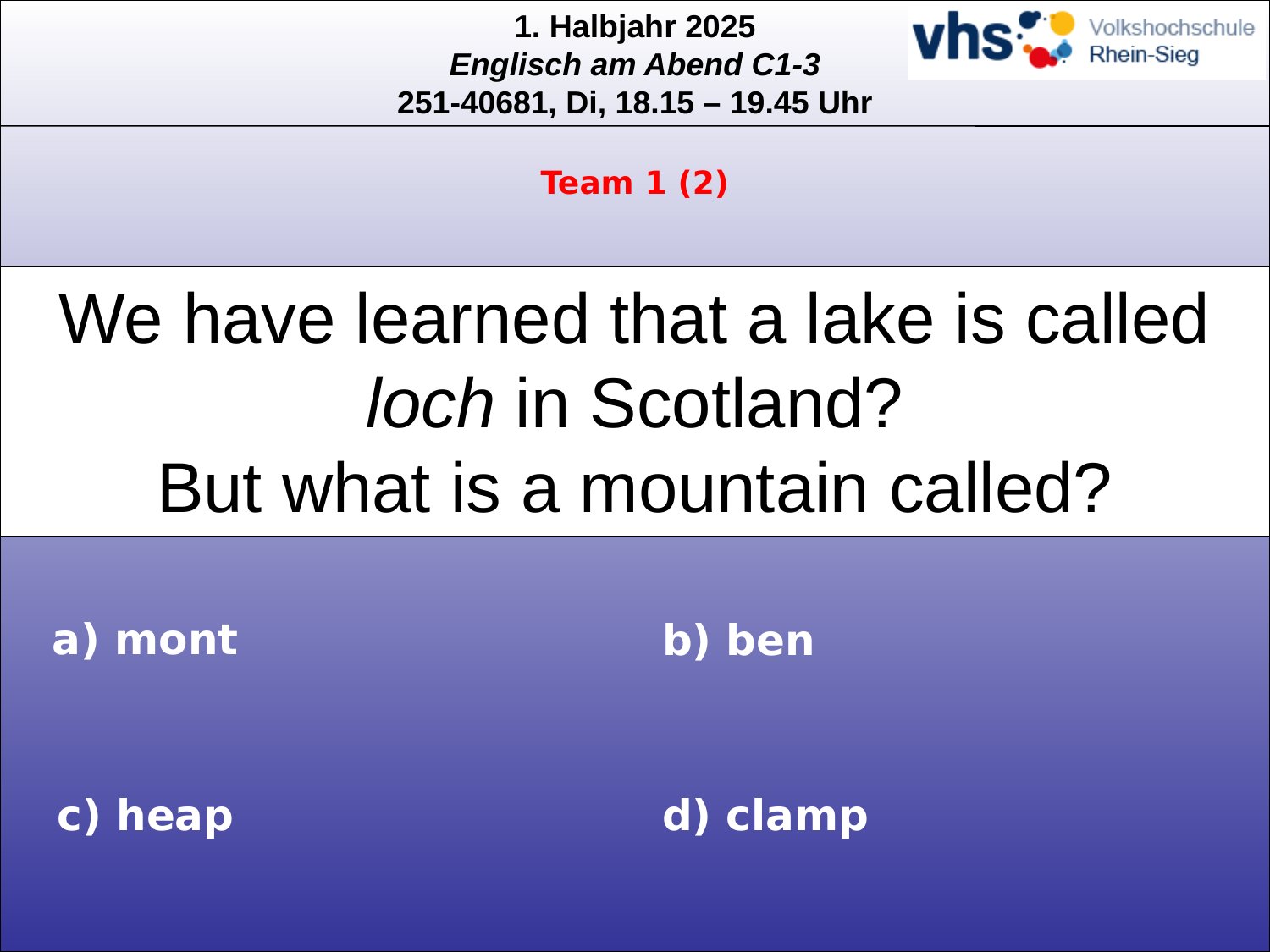

Team 1 (2)
We have learned that a lake is called loch in Scotland?
But what is a mountain called?
 mont
b) ben
c) heap
d) clamp